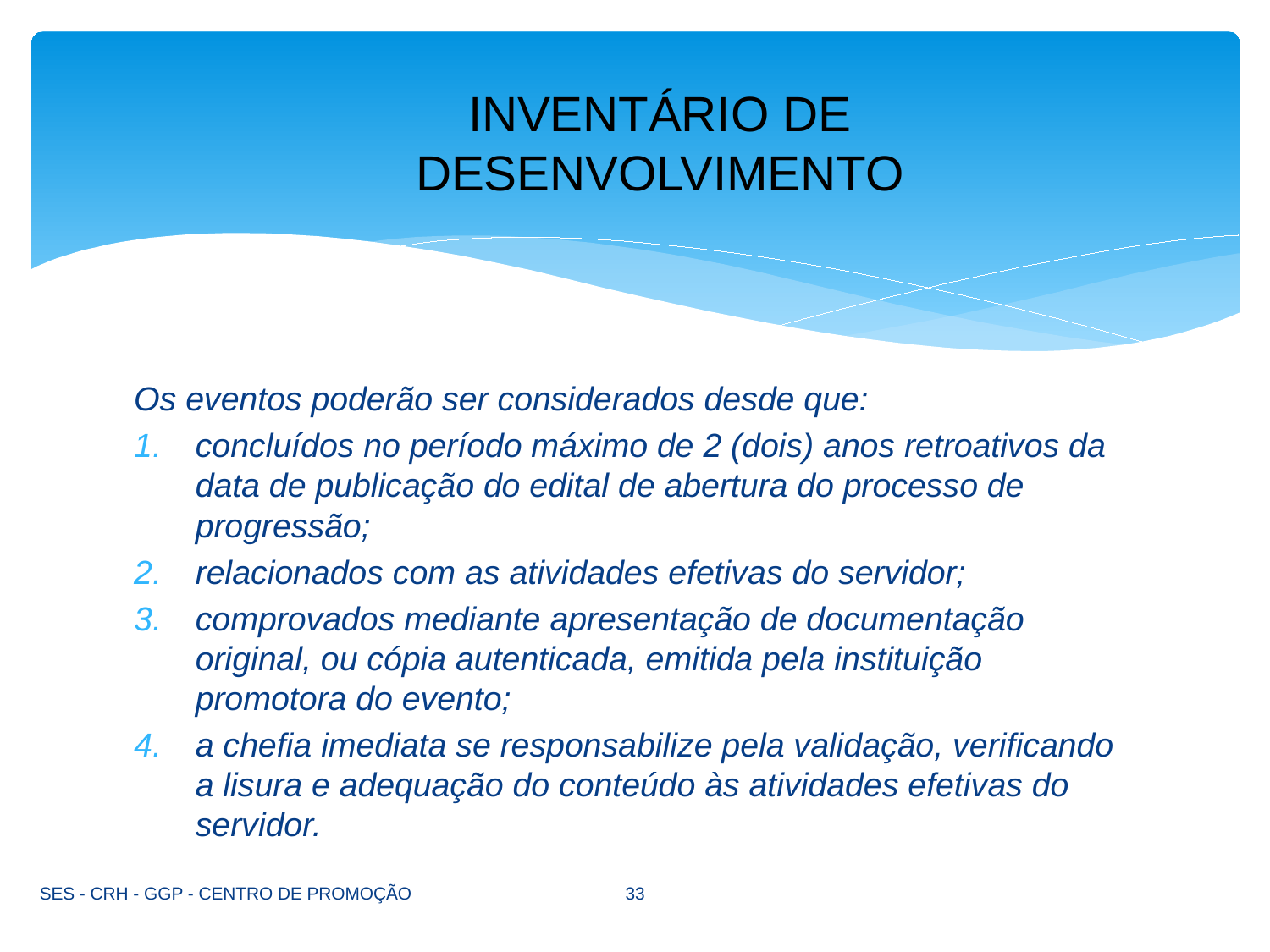

INVENTÁRIO DE DESENVOLVIMENTO
Os eventos poderão ser considerados desde que:
concluídos no período máximo de 2 (dois) anos retroativos da data de publicação do edital de abertura do processo de progressão;
relacionados com as atividades efetivas do servidor;
comprovados mediante apresentação de documentação original, ou cópia autenticada, emitida pela instituição promotora do evento;
a chefia imediata se responsabilize pela validação, verificando a lisura e adequação do conteúdo às atividades efetivas do servidor.

33
SES - CRH - GGP - CENTRO DE PROMOÇÃO